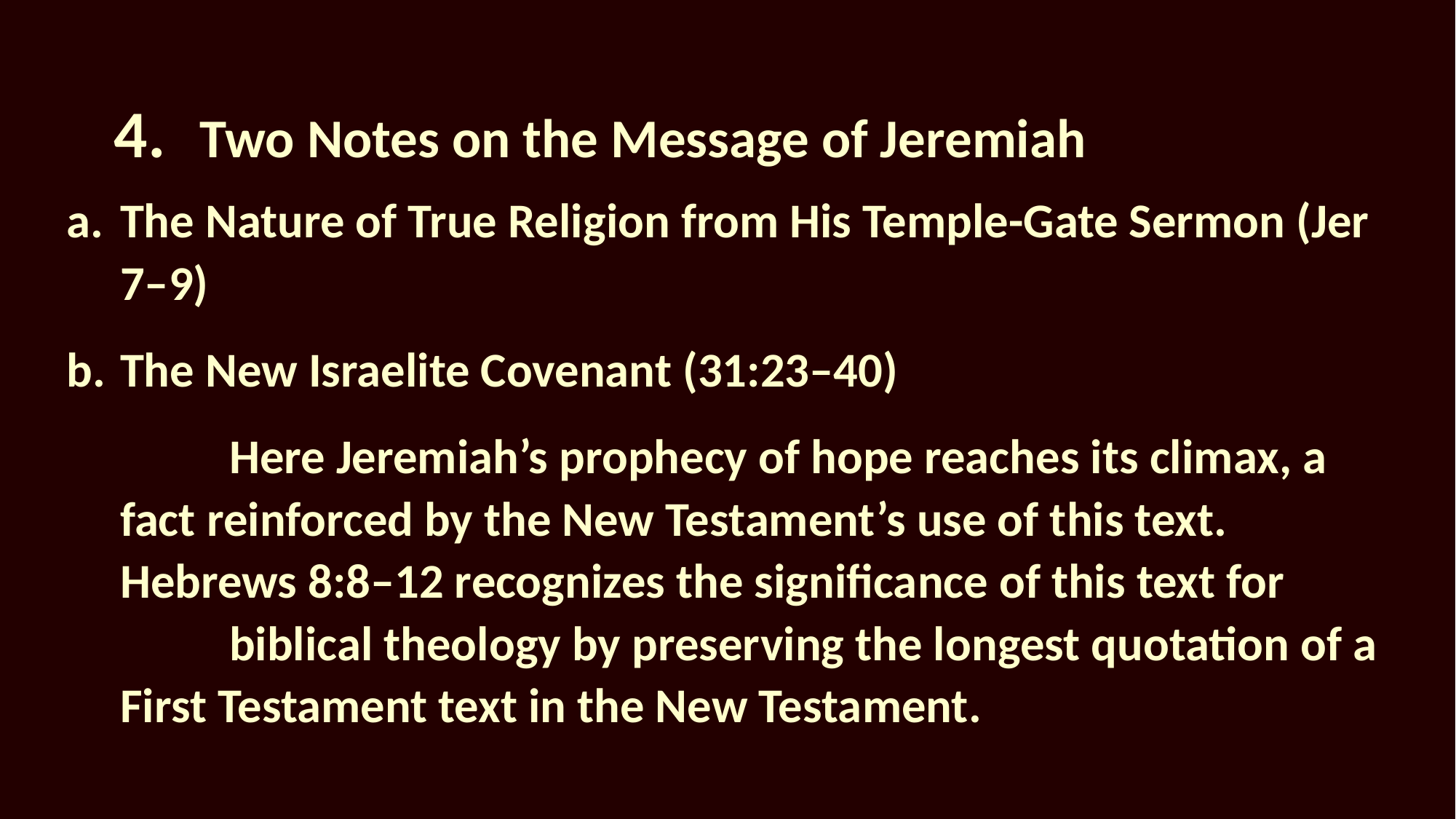

# 4.	Two Notes on the Message of Jeremiah
The Nature of True Religion from His Temple-Gate Sermon (Jer 7–9)
The New Israelite Covenant (31:23–40)
	Here Jeremiah’s prophecy of hope reaches its climax, a fact reinforced by the New Testament’s use of this text. Hebrews 8:8–12 recognizes the significance of this text for 		biblical theology by preserving the longest quotation of a First Testament text in the New Testament.